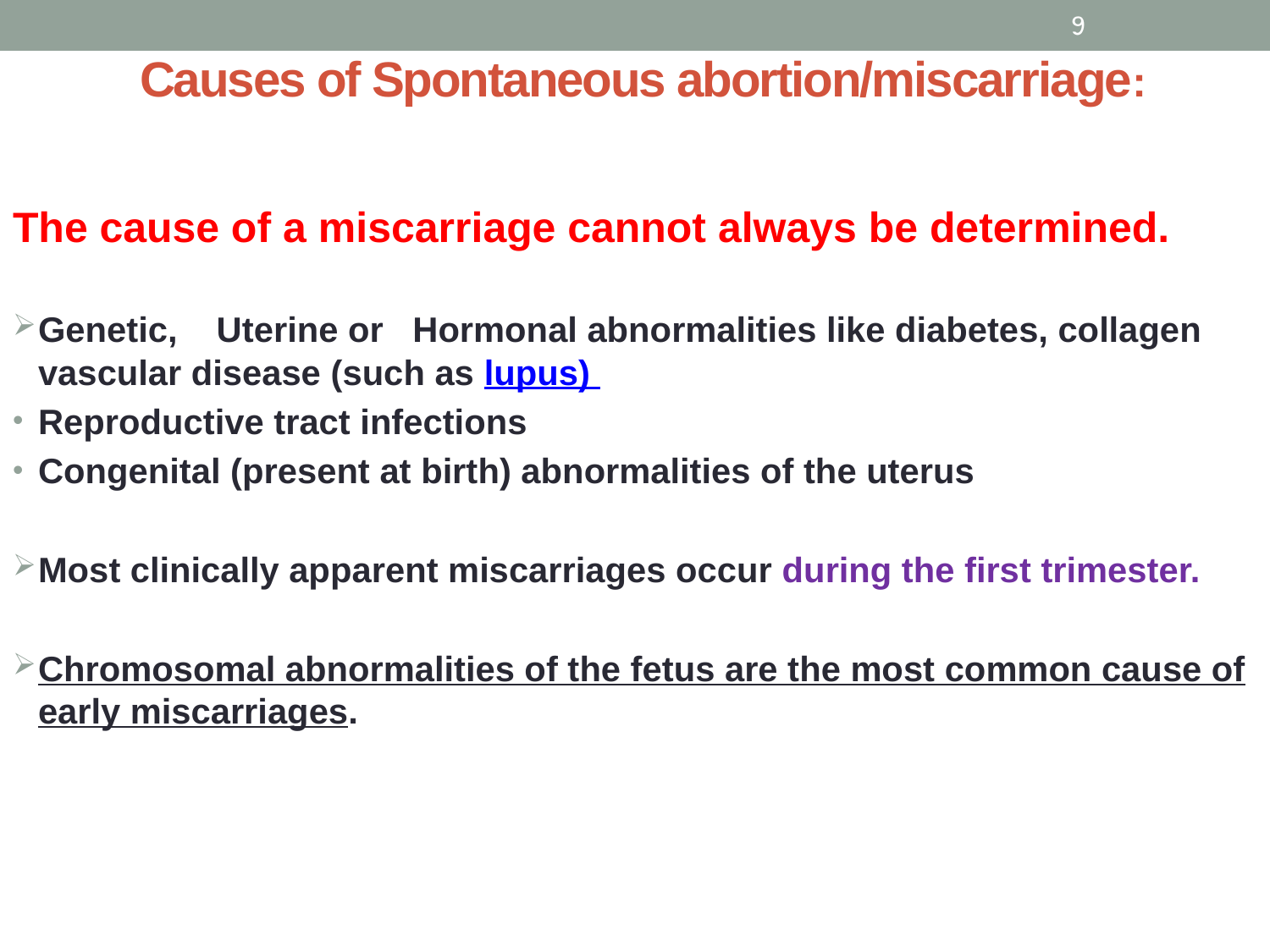

9
# Causes of Spontaneous abortion/miscarriage:

The cause of a miscarriage cannot always be determined.

Genetic,    Uterine or   Hormonal abnormalities like diabetes, collagen vascular disease (such as lupus)
Reproductive tract infections
Congenital (present at birth) abnormalities of the uterus

Most clinically apparent miscarriages occur during the first trimester.

Chromosomal abnormalities of the fetus are the most common cause of early miscarriages.